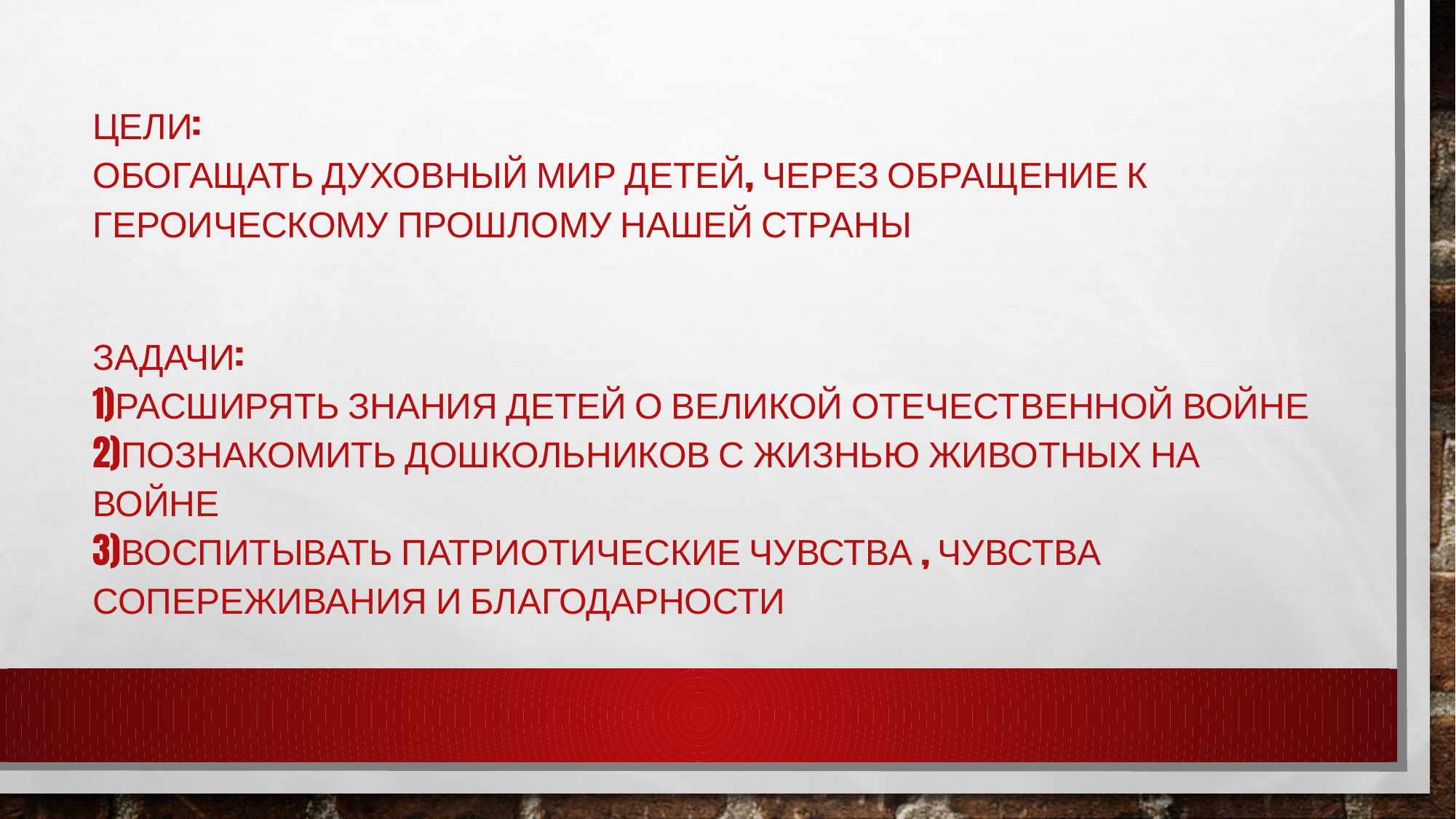

# Цели: обогащать духовный мир детей, через обращение к героическому прошлому нашей страны Задачи: 1)Расширять знания детей о Великой отечественной войне 2)Познакомить дошкольников с жизнью животных на войне 3)Воспитывать патриотические чувства , чувства сопереживания и благодарности